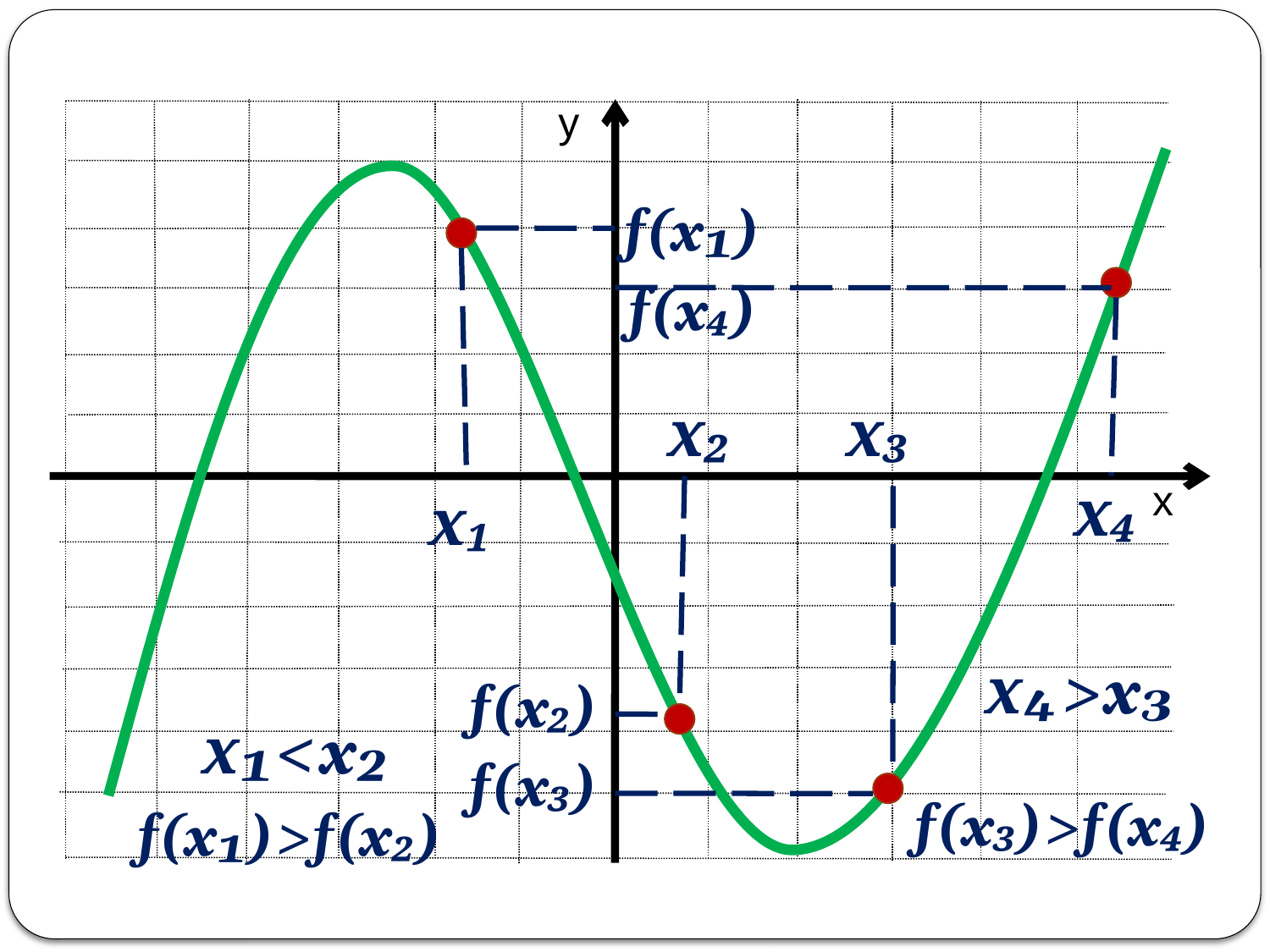

у

х

f(x₁)

f(x₄)

х₂
х₃
х₄
х₁
х₄>x₃
f(x₂)
х₁<x₂

f(x₃)

f(x₃)>f(x₄)
f(x₁)>f(x₂)